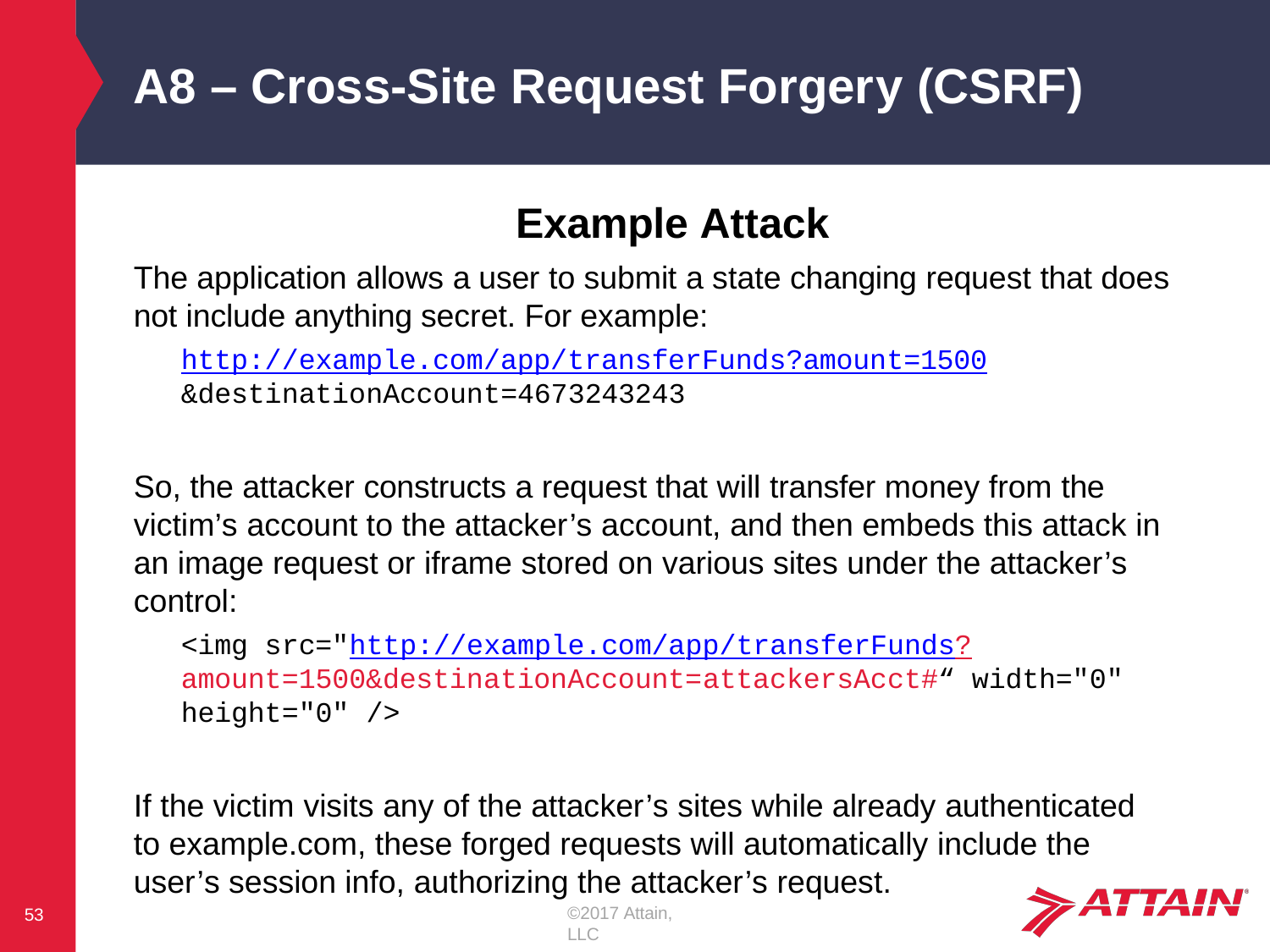

# A8 – Cross-Site Request Forgery (CSRF)
Example Attack

The application allows a user to submit a state changing request that does not include anything secret. For example:
http://example.com/app/transferFunds?amount=1500
&destinationAccount=4673243243

So, the attacker constructs a request that will transfer money from the victim’s account to the attacker’s account, and then embeds this attack in an image request or iframe stored on various sites under the attacker’s control:
<img src="http://example.com/app/transferFunds? amount=1500&destinationAccount=attackersAcct#“ width="0" height="0" />

If the victim visits any of the attacker’s sites while already authenticated to example.com, these forged requests will automatically include the user’s session info, authorizing the attacker’s request.
©2017 Attain, LLC
53